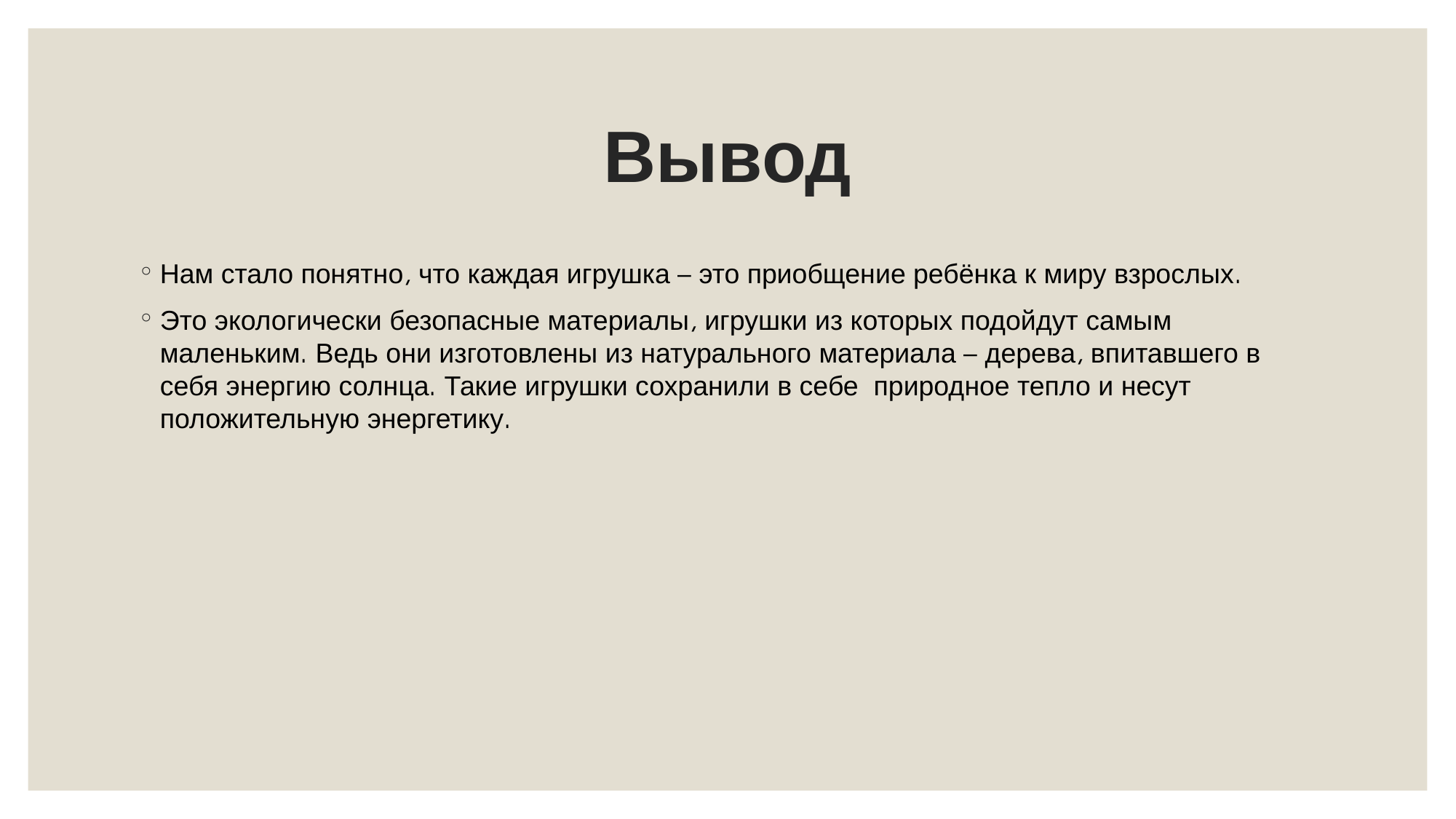

# Вывод
Нам стало понятно, что каждая игрушка – это приобщение ребёнка к миру взрослых.
Это экологически безопасные материалы, игрушки из которых подойдут самым маленьким. Ведь они изготовлены из натурального материала – дерева, впитавшего в себя энергию солнца. Такие игрушки сохранили в себе  природное тепло и несут положительную энергетику.